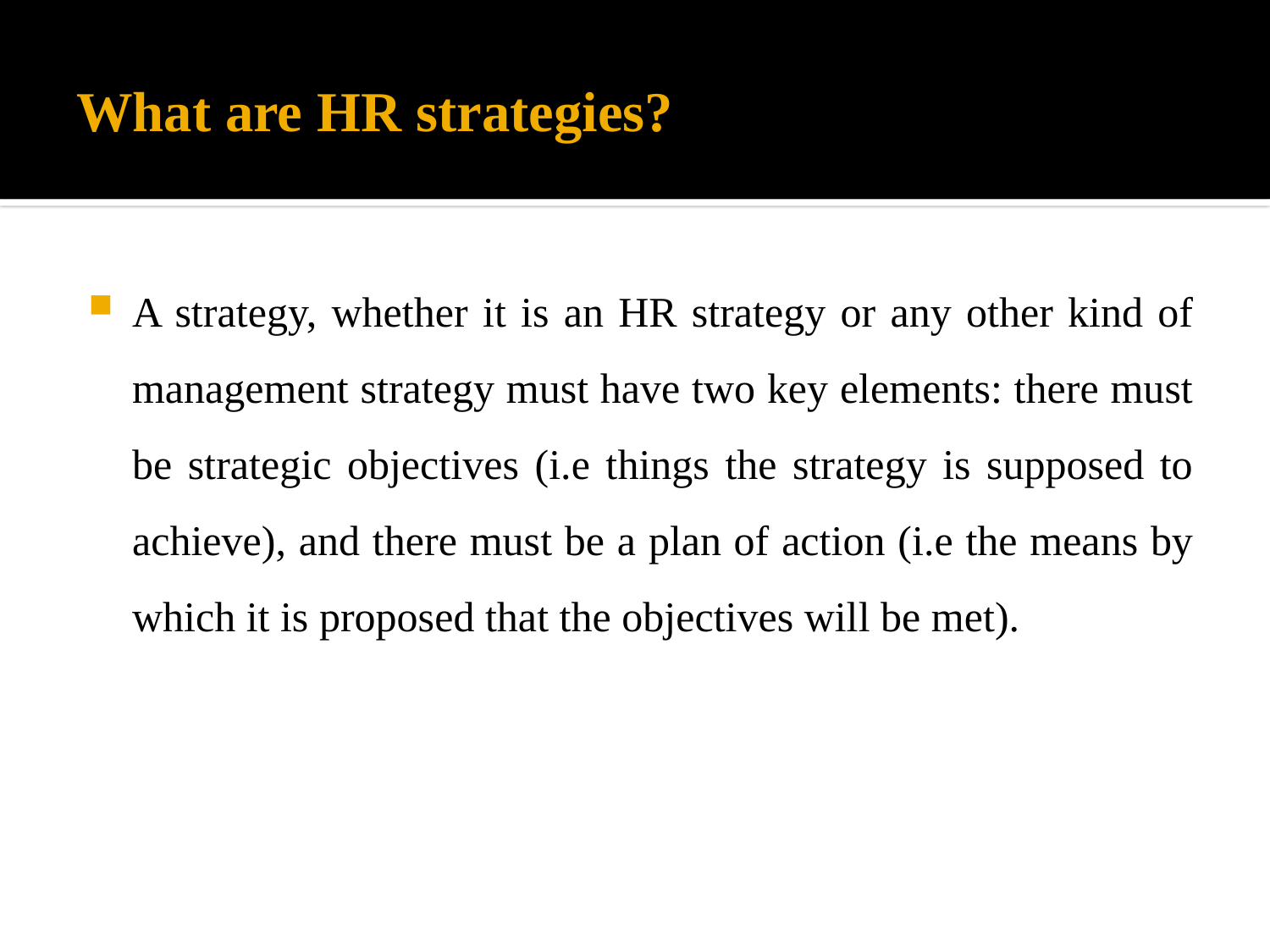

# What are HR strategies?
A strategy, whether it is an HR strategy or any other kind of management strategy must have two key elements: there must be strategic objectives (i.e things the strategy is supposed to achieve), and there must be a plan of action (i.e the means by which it is proposed that the objectives will be met).